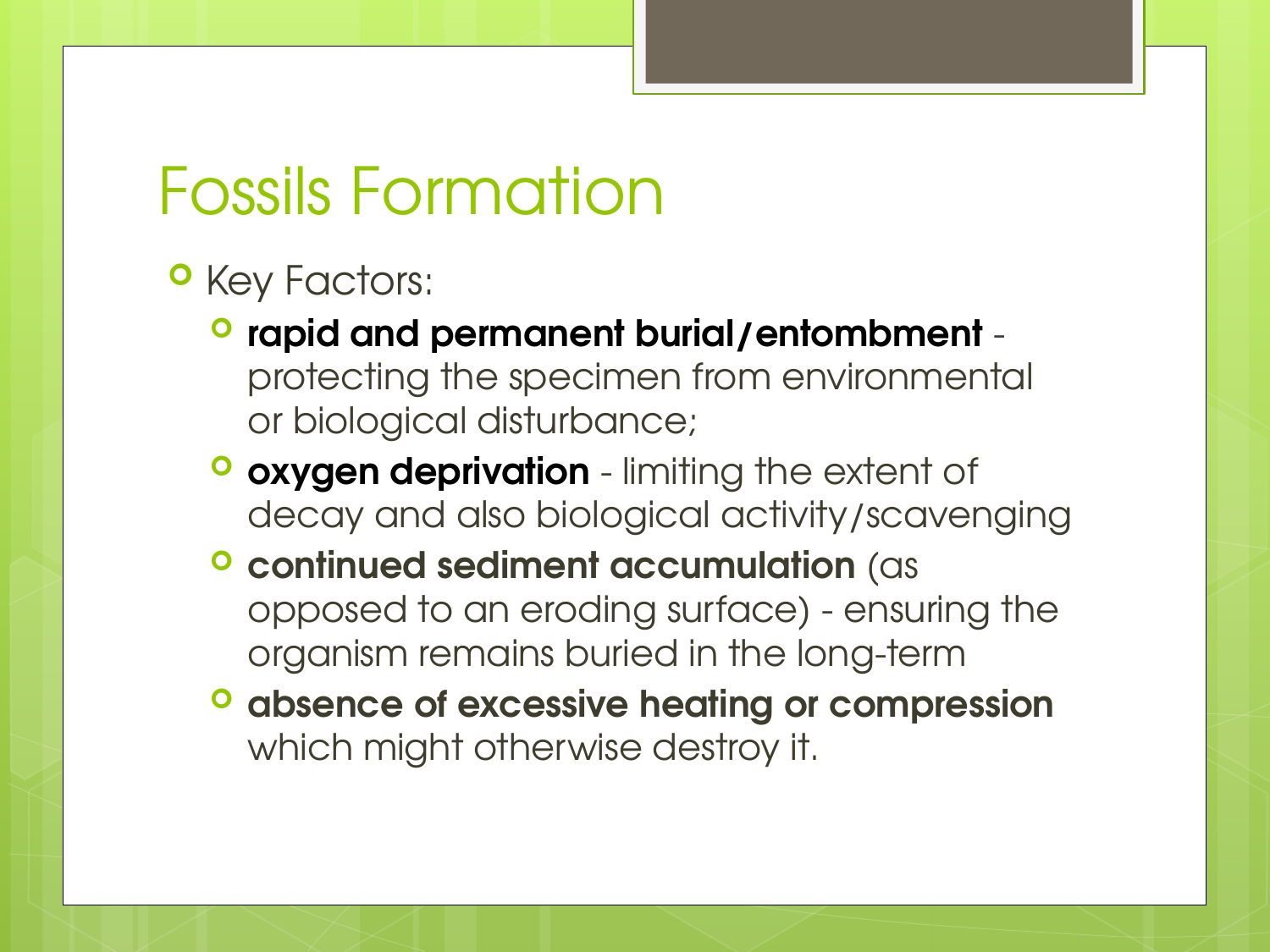

# Fossils Formation
Key Factors:
rapid and permanent burial/entombment - protecting the specimen from environmental or biological disturbance;
oxygen deprivation - limiting the extent of decay and also biological activity/scavenging
continued sediment accumulation (as opposed to an eroding surface) - ensuring the organism remains buried in the long-term
absence of excessive heating or compression which might otherwise destroy it.